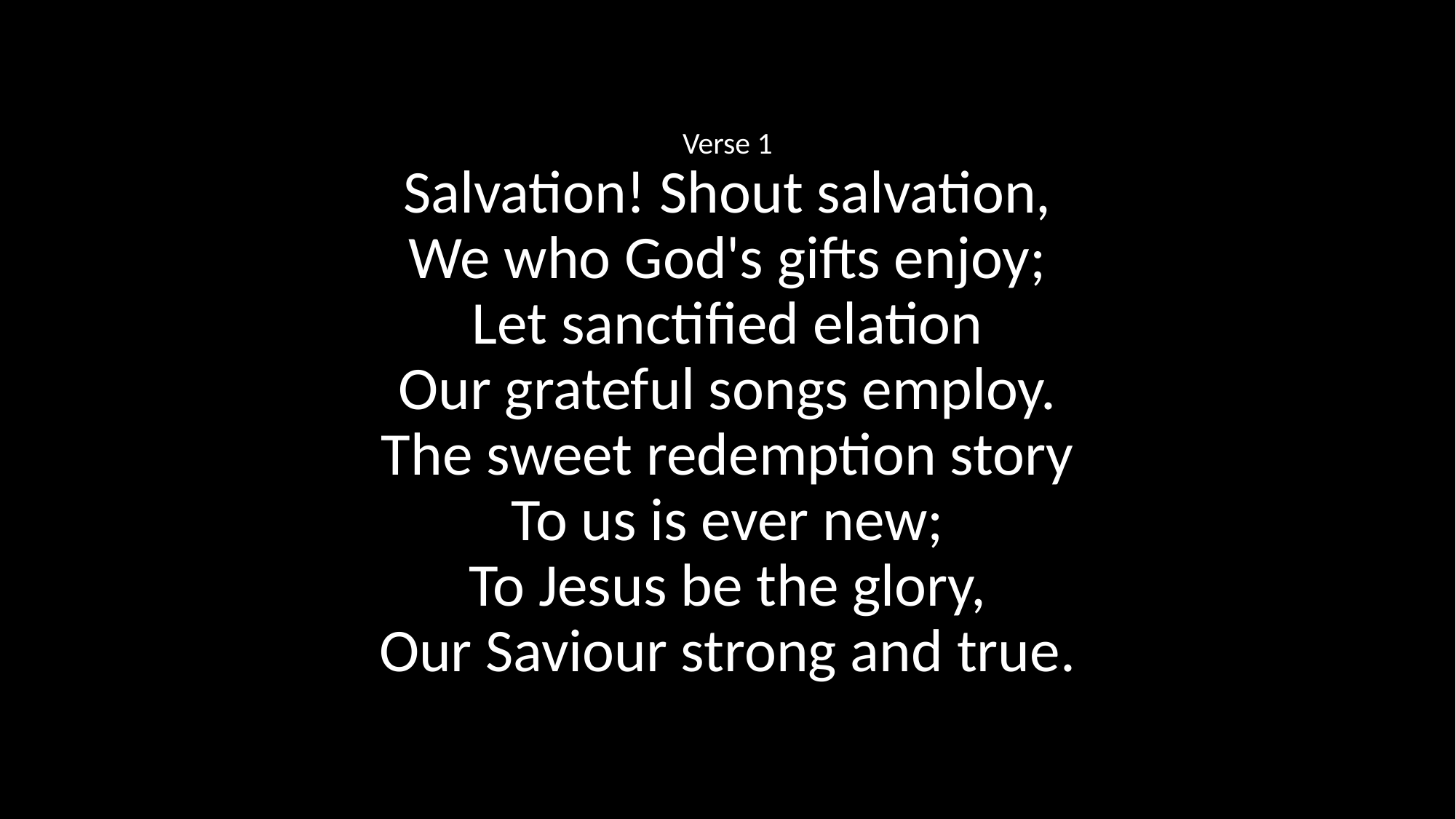

Verse 1
Salvation! Shout salvation,
We who God's gifts enjoy;
Let sanctified elation
Our grateful songs employ.
The sweet redemption story
To us is ever new;
To Jesus be the glory,
Our Saviour strong and true.